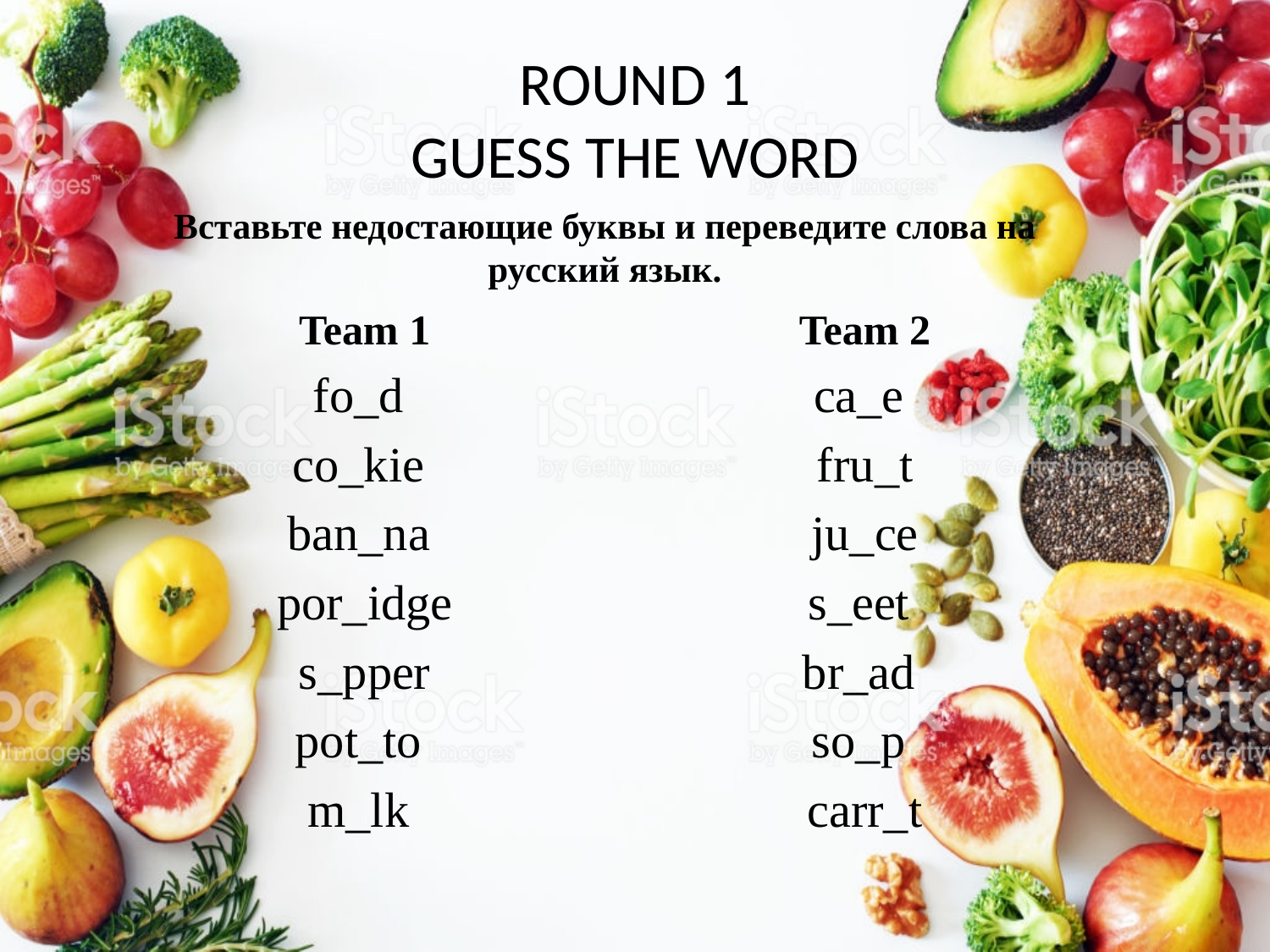

# ROUND 1 GUESS THE WORD
Вставьте недостающие буквы и переведите слова на русский язык.
Team 1
fo_d
co_kie
ban_na
por_idge
 s_pper
pot_to
m_lk
Team 2
ca_e
fru_t
 ju_ce
s_eet
br_ad
so_p
carr_t